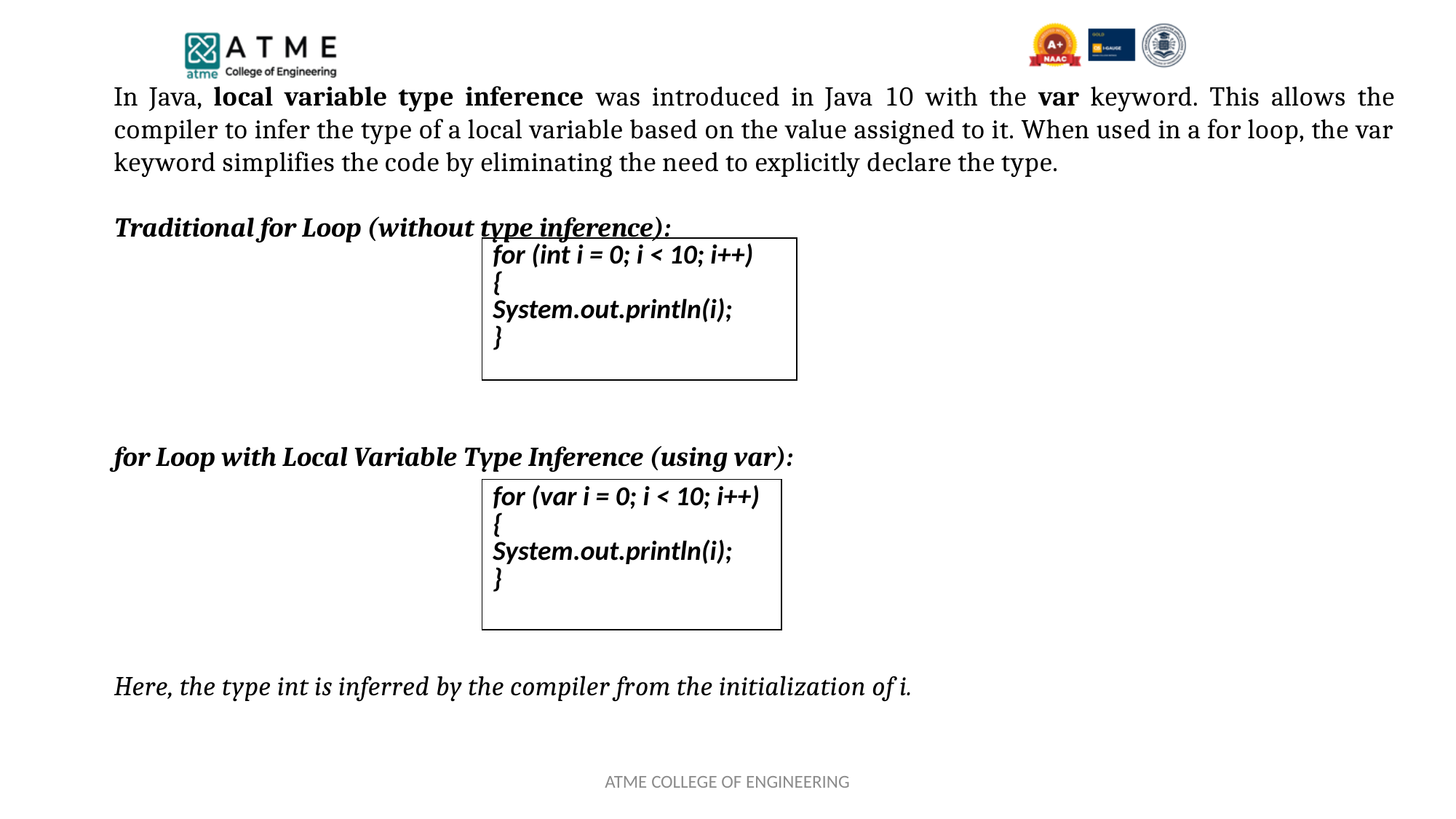

In Java, local variable type inference was introduced in Java 10 with the var keyword. This allows the compiler to infer the type of a local variable based on the value assigned to it. When used in a for loop, the var keyword simplifies the code by eliminating the need to explicitly declare the type.

Traditional for Loop (without type inference):

for Loop with Local Variable Type Inference (using var):

Here, the type int is inferred by the compiler from the initialization of i.

| for (int i = 0; i < 10; i++) { System.out.println(i); } |
| --- |
| for (var i = 0; i < 10; i++) { System.out.println(i); } |
| --- |
ATME COLLEGE OF ENGINEERING